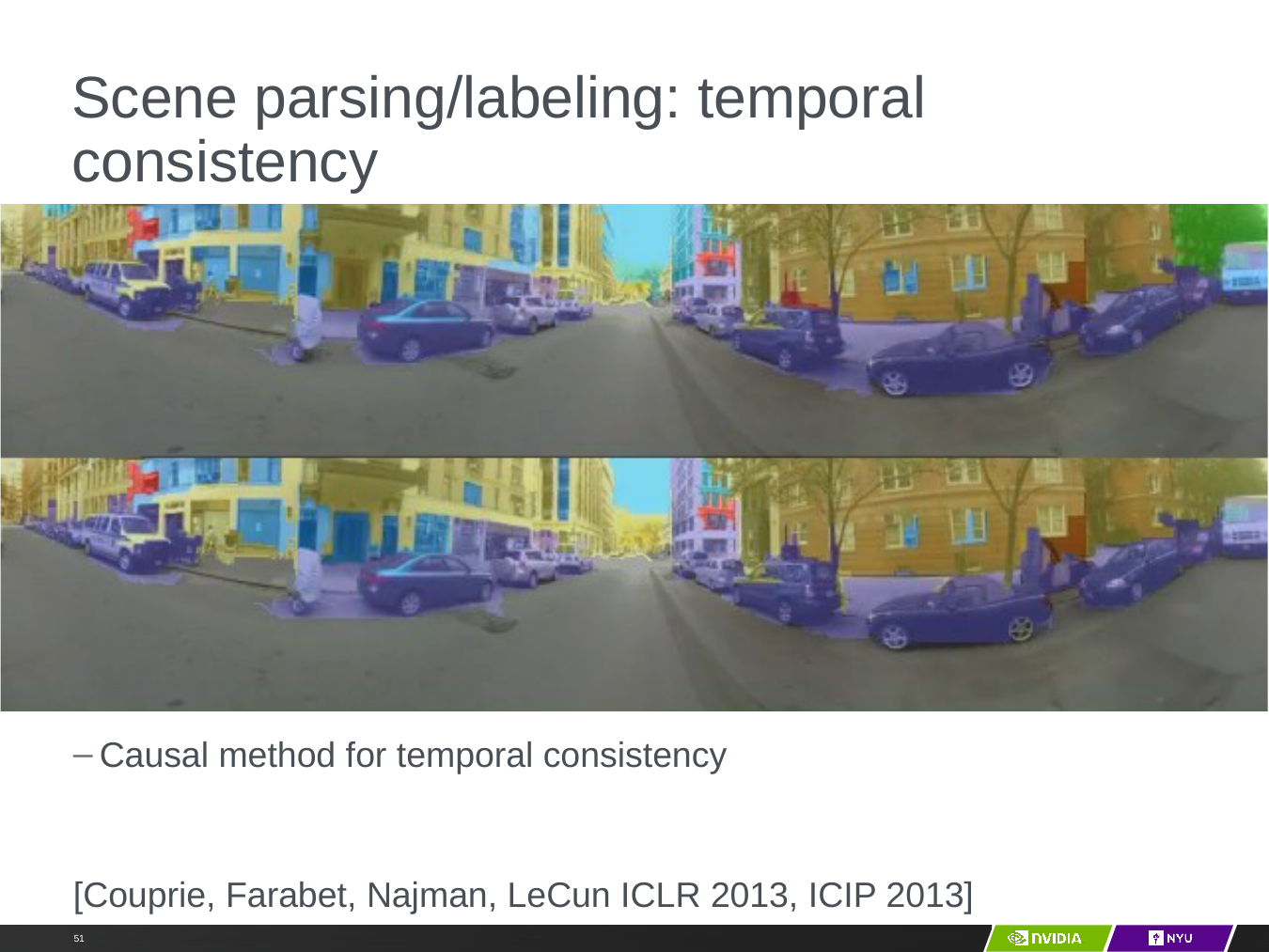

# Scene parsing/labeling: temporal consistency

Causal method for temporal consistency

[Couprie, Farabet, Najman, LeCun ICLR 2013, ICIP 2013]